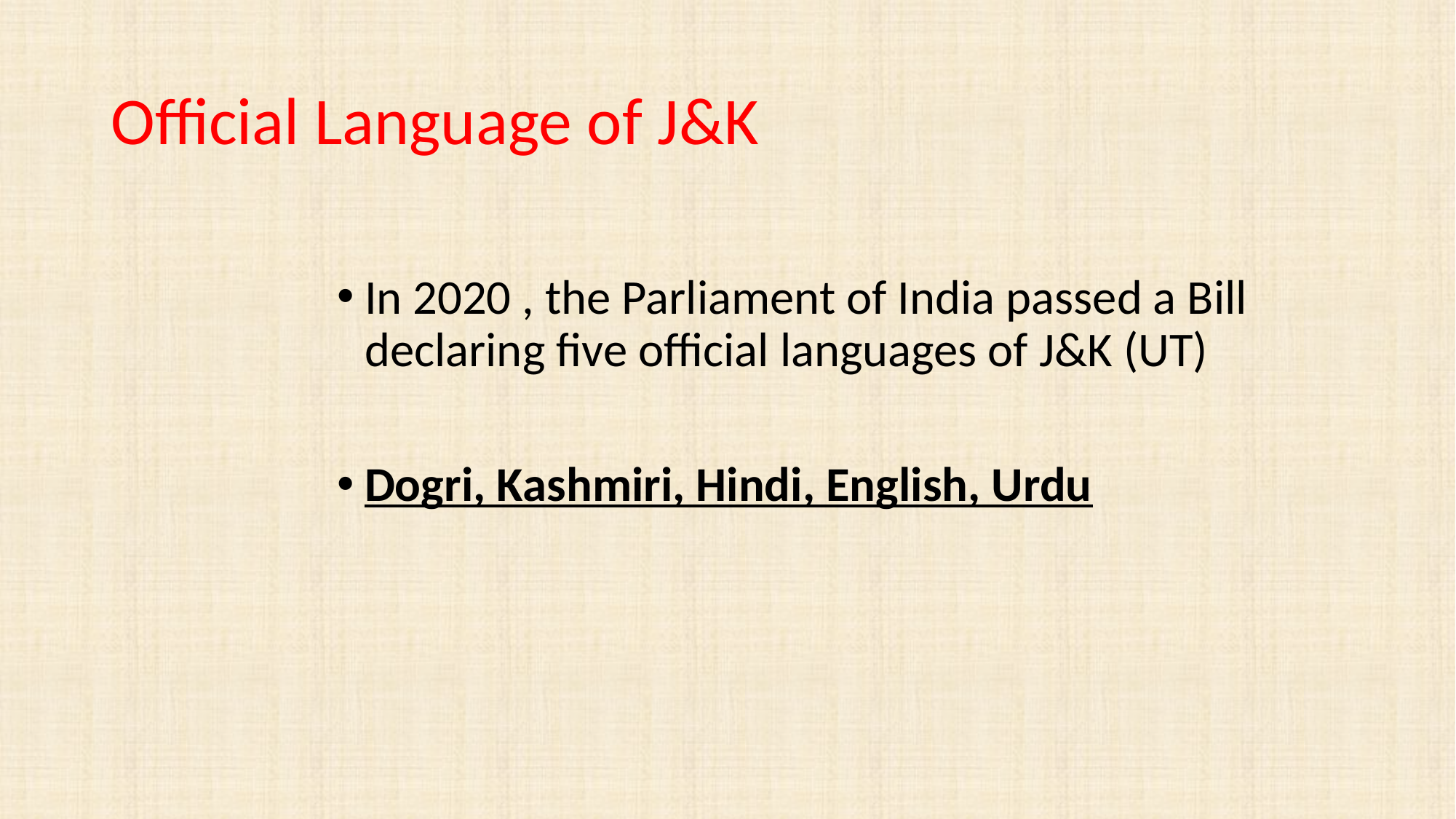

# Official Language of J&K
In 2020 , the Parliament of India passed a Bill declaring five official languages of J&K (UT)

Dogri, Kashmiri, Hindi, English, Urdu